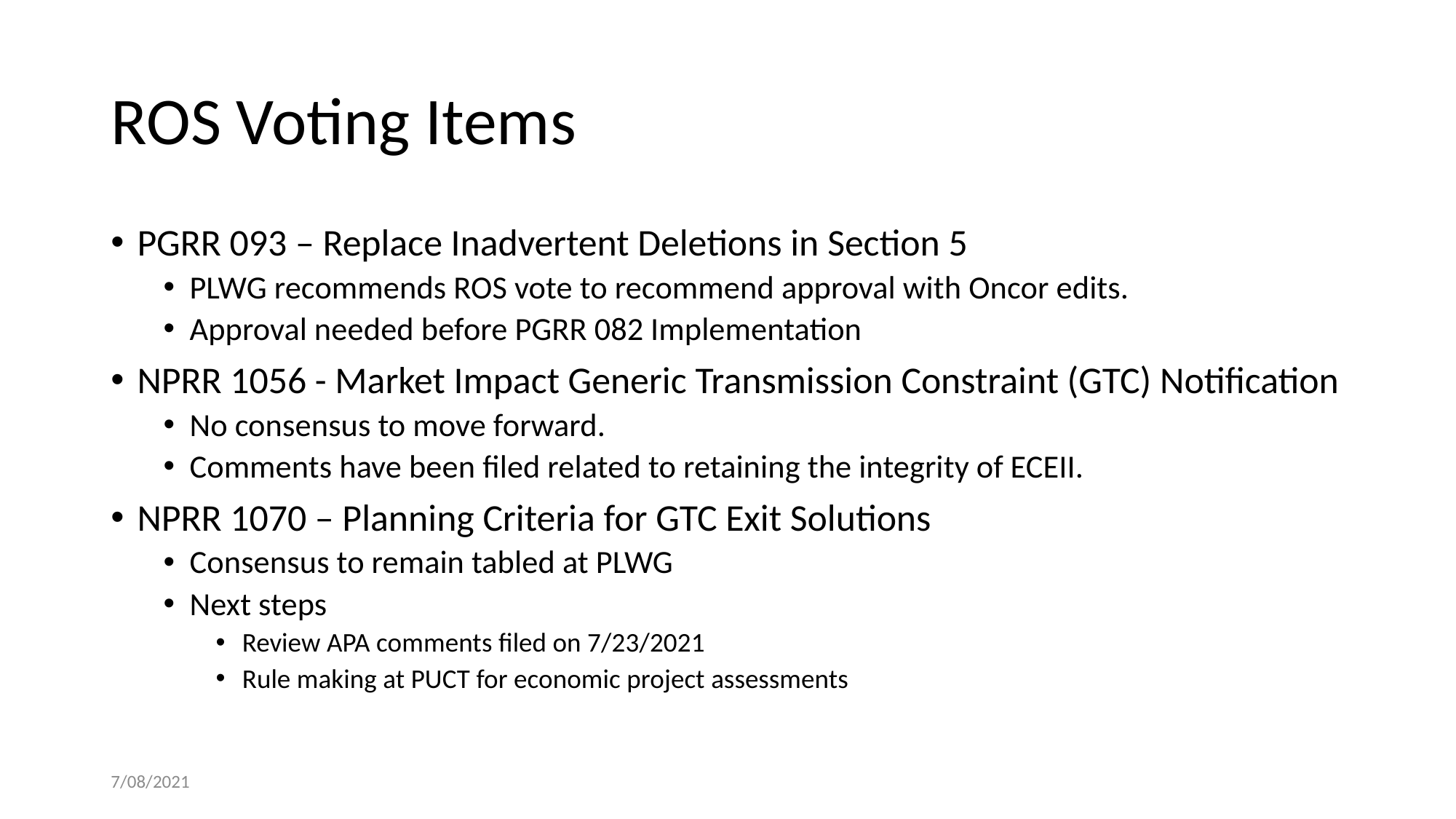

# ROS Voting Items
PGRR 093 – Replace Inadvertent Deletions in Section 5
PLWG recommends ROS vote to recommend approval with Oncor edits.
Approval needed before PGRR 082 Implementation
NPRR 1056 - Market Impact Generic Transmission Constraint (GTC) Notification
No consensus to move forward.
Comments have been filed related to retaining the integrity of ECEII.
NPRR 1070 – Planning Criteria for GTC Exit Solutions
Consensus to remain tabled at PLWG
Next steps
Review APA comments filed on 7/23/2021
Rule making at PUCT for economic project assessments

7/08/2021